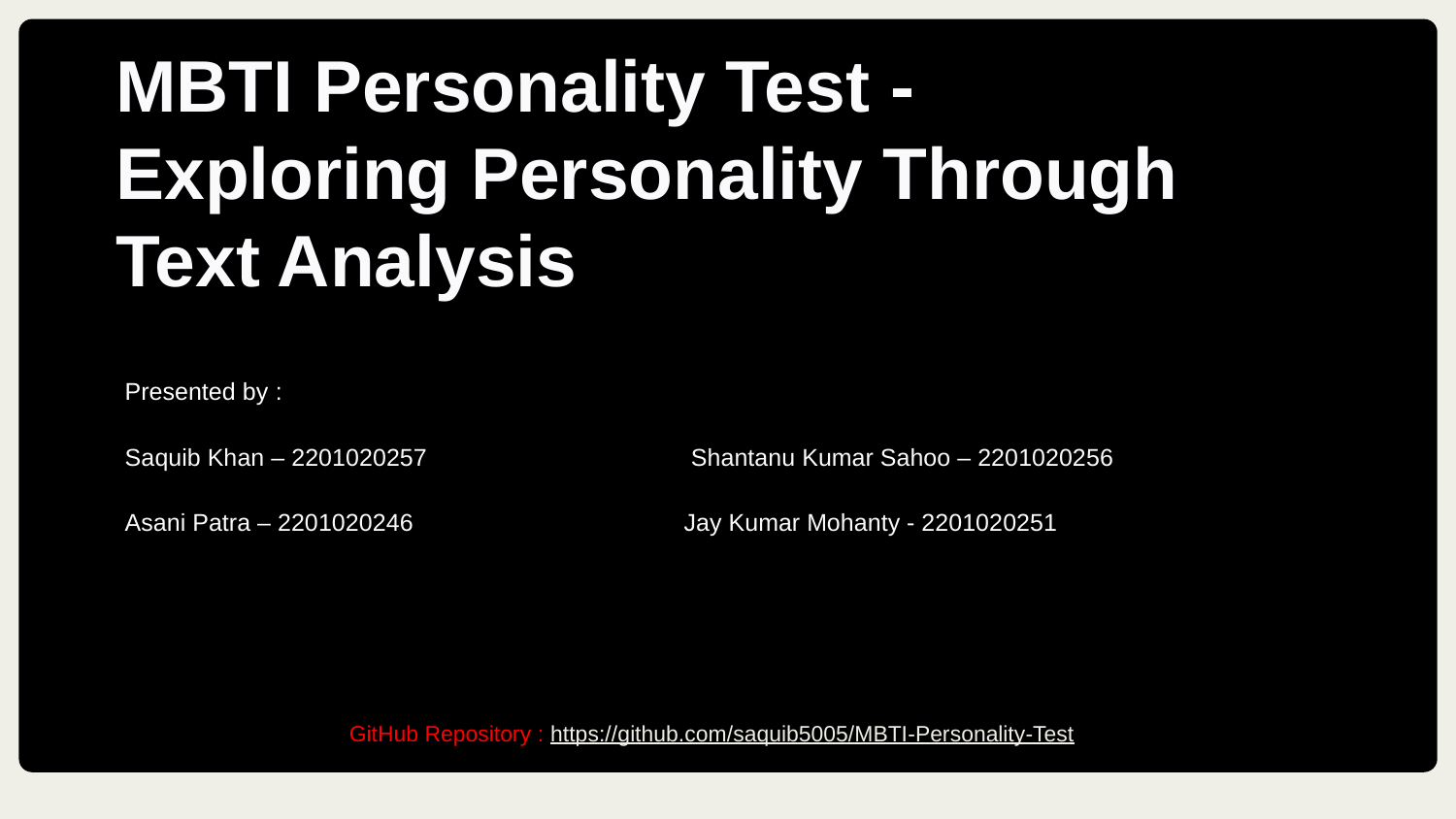

# MBTI Personality Test - Exploring Personality Through Text Analysis
Presented by :
Saquib Khan – 2201020257                                       Shantanu Kumar Sahoo – 2201020256
Asani Patra – 2201020246                                        Jay Kumar Mohanty - 2201020251

GitHub Repository : https://github.com/saquib5005/MBTI-Personality-Test